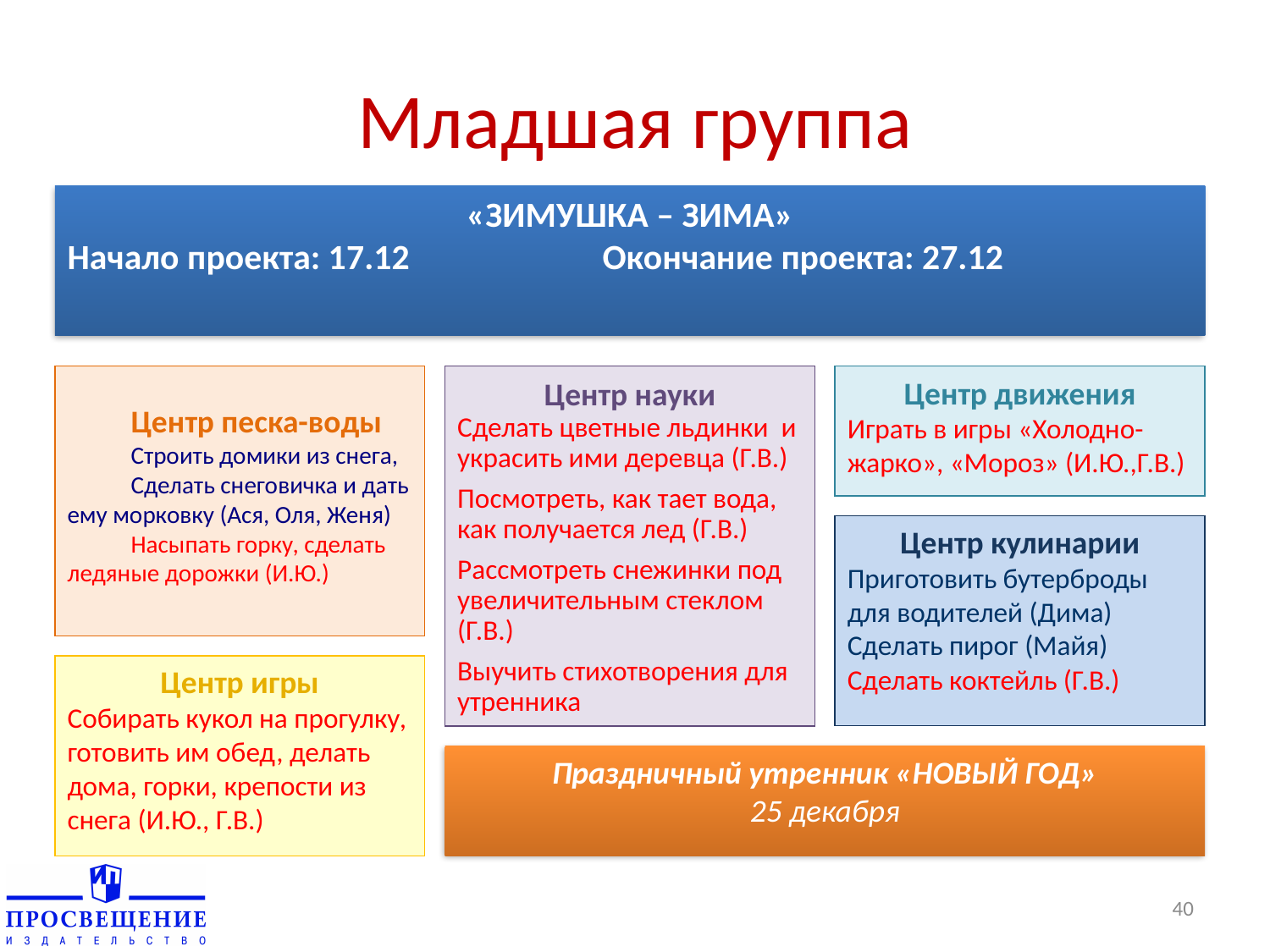

# Младшая группа
«ЗИМУШКА – ЗИМА»
Начало проекта: 17.12                        Окончание проекта: 27.12

Центр науки
Сделать цветные льдинки  и украсить ими деревца (Г.В.)
Посмотреть, как тает вода, как получается лед (Г.В.)
Рассмотреть снежинки под увеличительным стеклом (Г.В.)
Выучить стихотворения для утренника

Центр движения
Играть в игры «Холодно-жарко», «Мороз» (И.Ю.,Г.В.)
Центр песка-воды
Строить домики из снега,
Сделать снеговичка и дать ему морковку (Ася, Оля, Женя)
Насыпать горку, сделать ледяные дорожки (И.Ю.)
Центр кулинарии
Приготовить бутерброды для водителей (Дима)
Сделать пирог (Майя)
Сделать коктейль (Г.В.)
Центр игры
Собирать кукол на прогулку, готовить им обед, делать дома, горки, крепости из снега (И.Ю., Г.В.)
Праздничный утренник «НОВЫЙ ГОД»
25 декабря

40